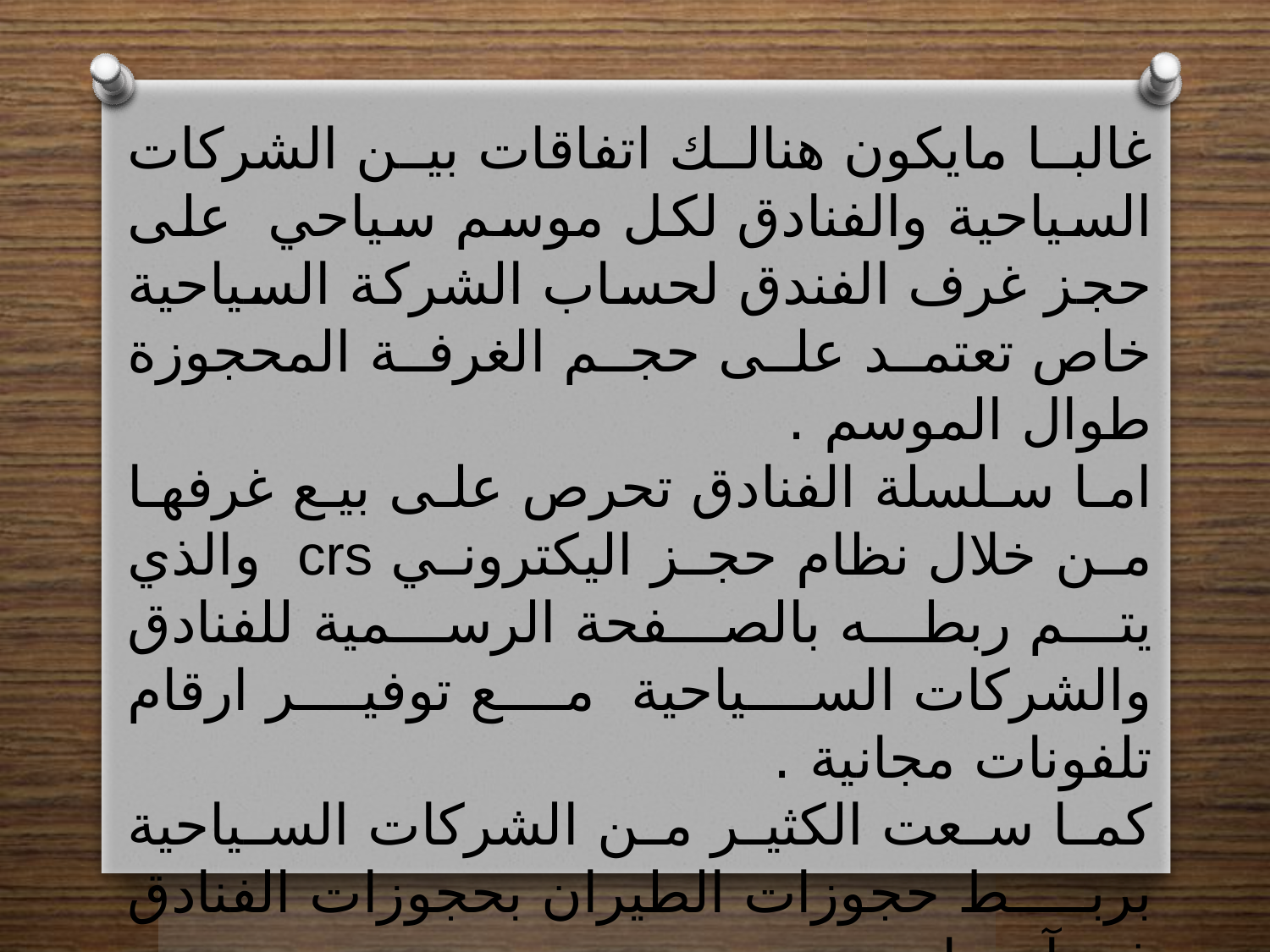

غالبا مايكون هنالك اتفاقات بين الشركات السياحية والفنادق لكل موسم سياحي  على حجز غرف الفندق لحساب الشركة السياحية خاص تعتمد على حجم الغرفة المحجوزة طوال الموسم .
اما سلسلة الفنادق تحرص على بيع غرفها من خلال نظام حجز اليكتروني crs  والذي يتم ربطه بالصفحة الرسمية للفنادق والشركات السياحية  مع توفير ارقام تلفونات مجانية .
كما سعت الكثير من الشركات السياحية بربط حجوزات الطيران بحجوزات الفنادق في آن واحد .